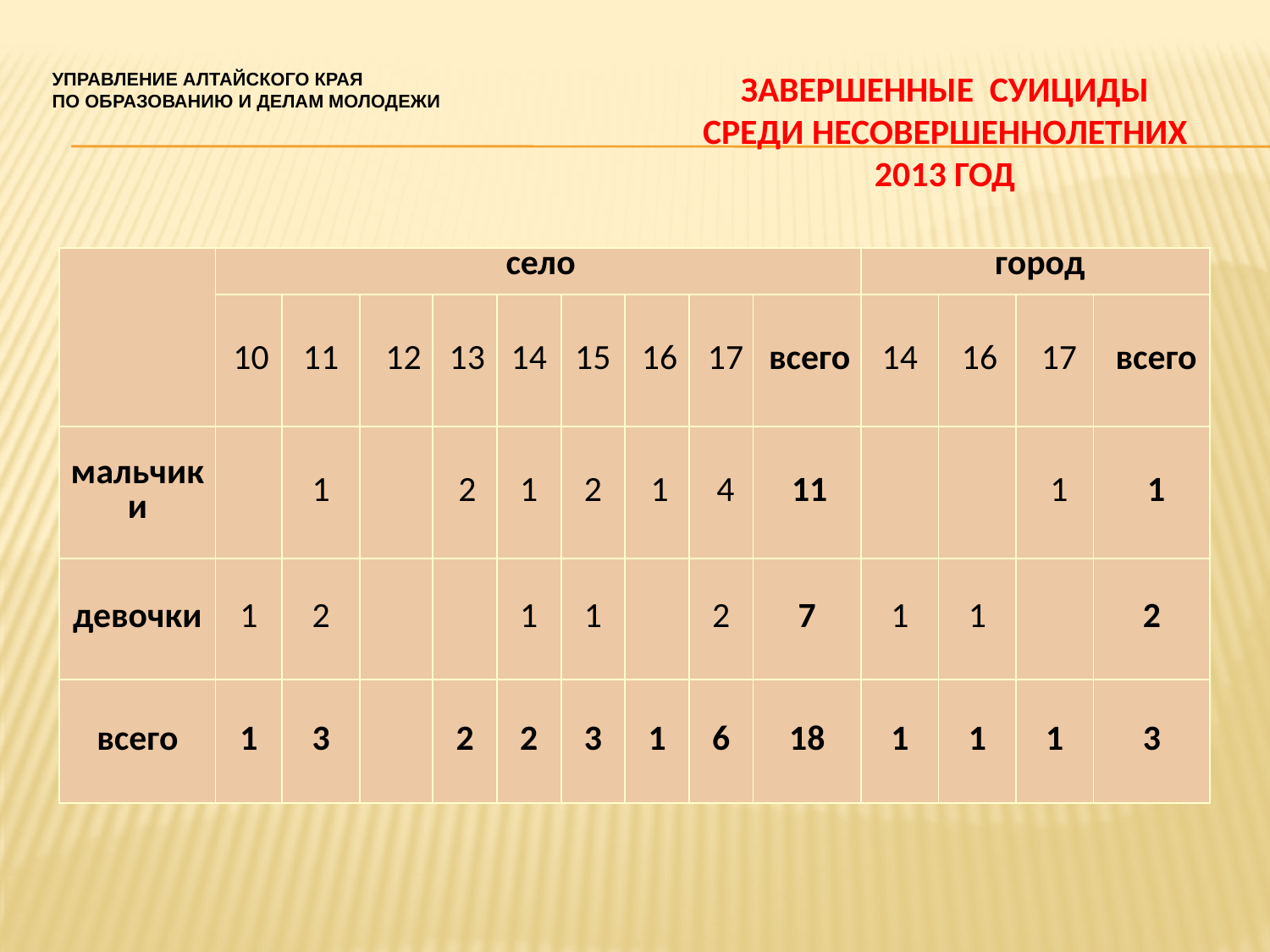

# Управление Алтайского края по образованию и делам молодежи
ЗАВЕРШЕННЫЕ  СУИЦИДЫ
СРЕДИ НЕСОВЕРШЕННОЛЕТНИХ
2013 ГОД
|  | село |  |  |  |  |  |  |  |  | город |  |  |  |
| --- | --- | --- | --- | --- | --- | --- | --- | --- | --- | --- | --- | --- | --- |
|  | 10 | 11 | 12 | 13 | 14 | 15 | 16 | 17 | всего | 14 | 16 | 17 | всего |
| мальчики |  | 1 |  | 2 | 1 | 2 | 1 | 4 | 11 |  |  | 1 | 1 |
| девочки | 1 | 2 |  |  | 1 | 1 |  | 2 | 7 | 1 | 1 |  | 2 |
| всего | 1 | 3 |  | 2 | 2 | 3 | 1 | 6 | 18 | 1 | 1 | 1 | 3 |